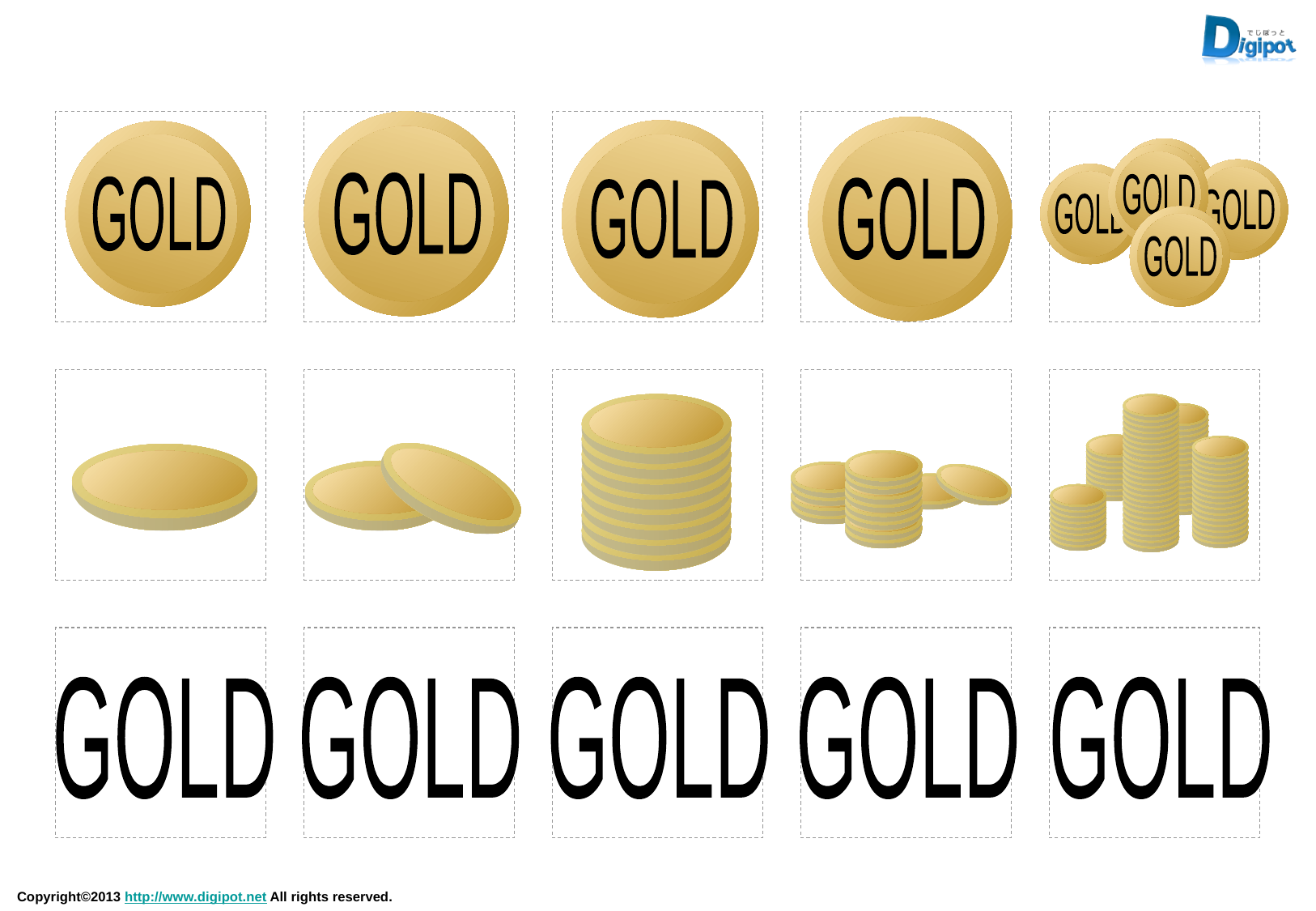

GOLD

GOLD

GOLD

GOLD

GOLD

GOLD

GOLD

GOLD

GOLD

GOLD
GOLD
GOLD
GOLD
GOLD